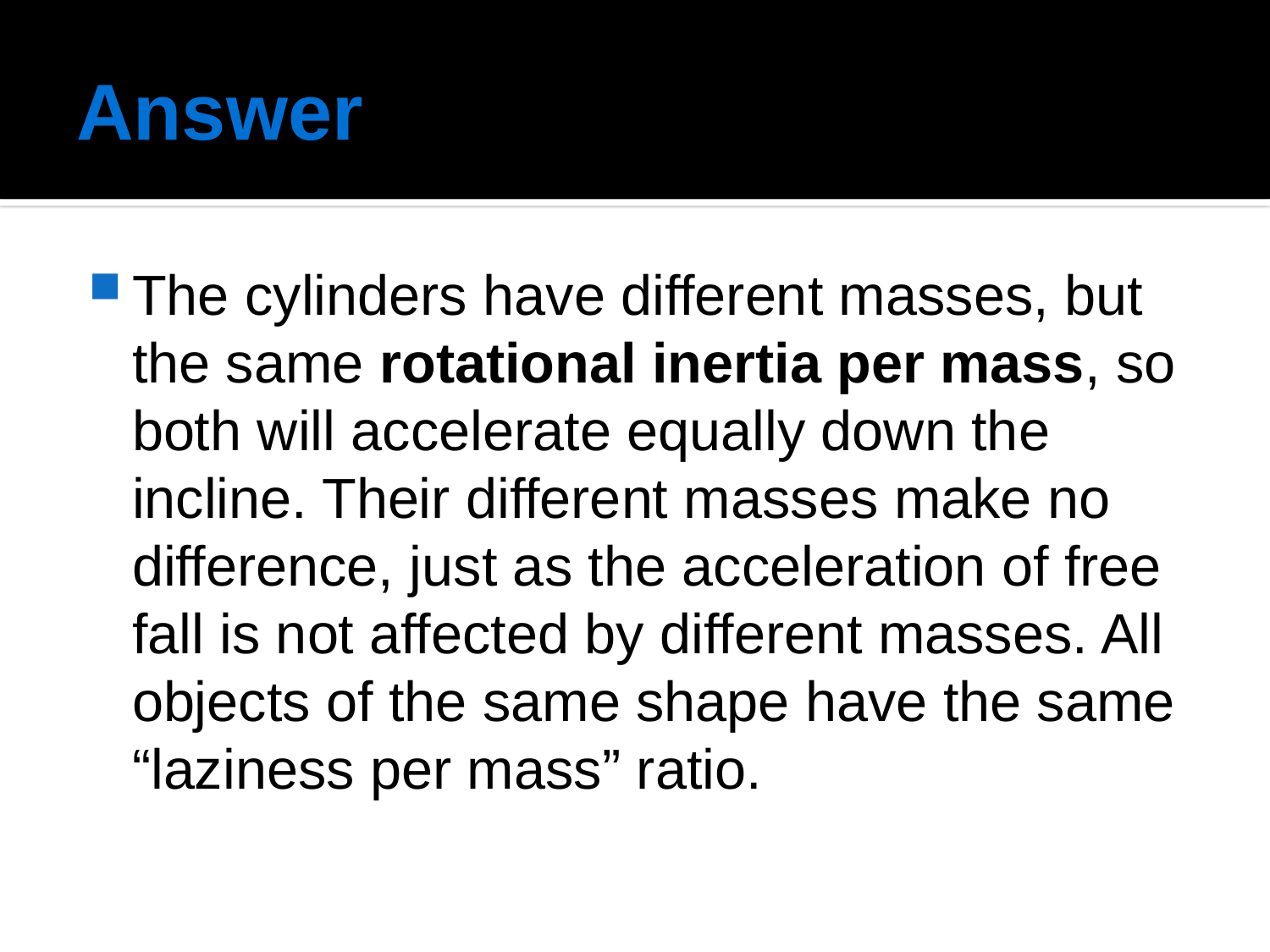

# Answer
The cylinders have different masses, but the same rotational inertia per mass, so both will accelerate equally down the incline. Their different masses make no difference, just as the acceleration of free fall is not affected by different masses. All objects of the same shape have the same “laziness per mass” ratio.